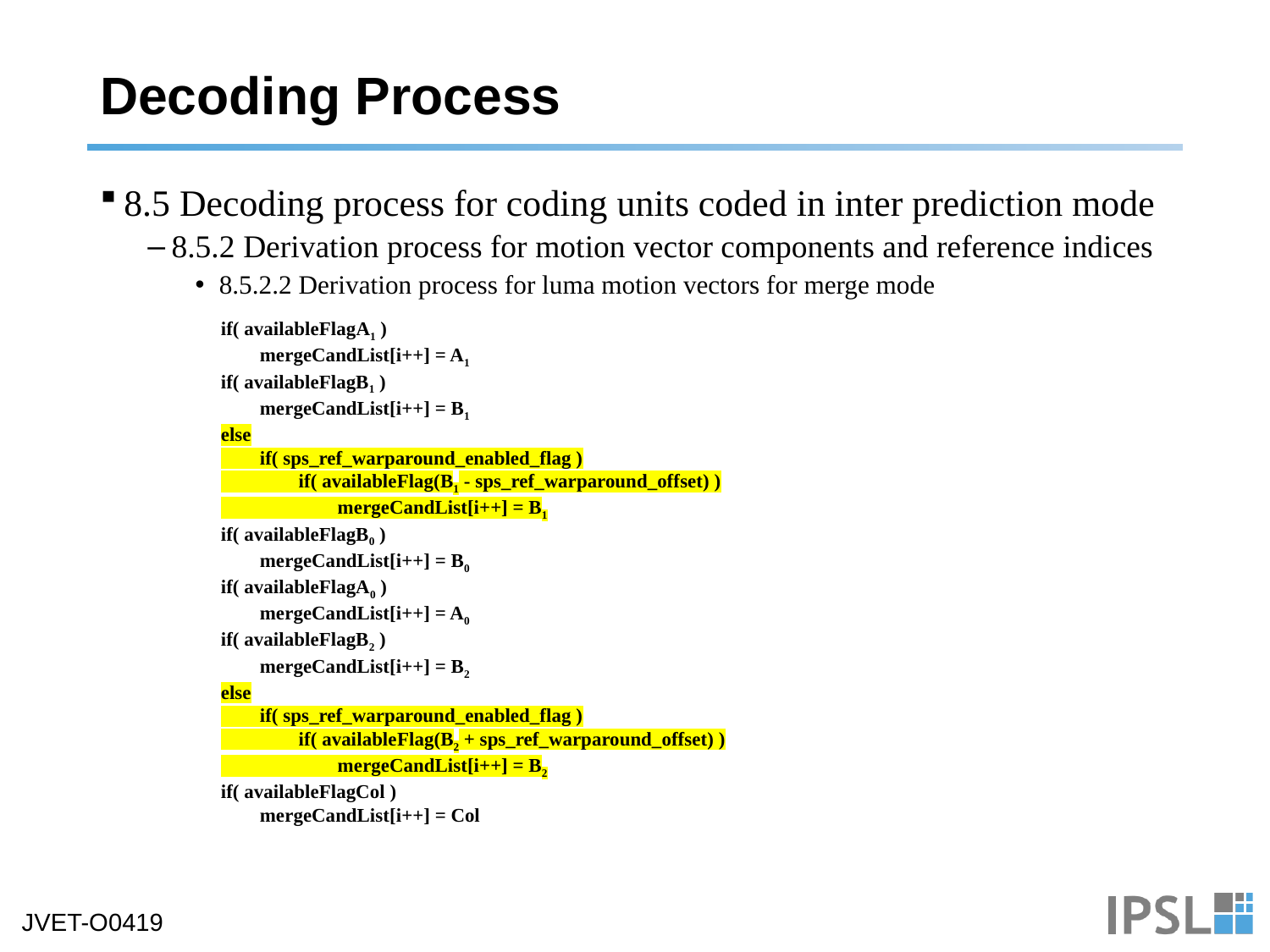

# Decoding Process
8.5 Decoding process for coding units coded in inter prediction mode
8.5.2 Derivation process for motion vector components and reference indices
8.5.2.2 Derivation process for luma motion vectors for merge mode
if( availableFlagA1 )
        mergeCandList[i++] = A1
if( availableFlagB1 )
        mergeCandList[i++] = B1
else
        if( sps_ref_warparound_enabled_flag )
                if( availableFlag(B1 - sps_ref_warparound_offset) )
                        mergeCandList[i++] = B1
if( availableFlagB0 )
        mergeCandList[i++] = B0
if( availableFlagA0 )
        mergeCandList[i++] = A0
if( availableFlagB2 )
        mergeCandList[i++] = B2
else
        if( sps_ref_warparound_enabled_flag )
                if( availableFlag(B2 + sps_ref_warparound_offset) )
                        mergeCandList[i++] = B2
if( availableFlagCol )
        mergeCandList[i++] = Col